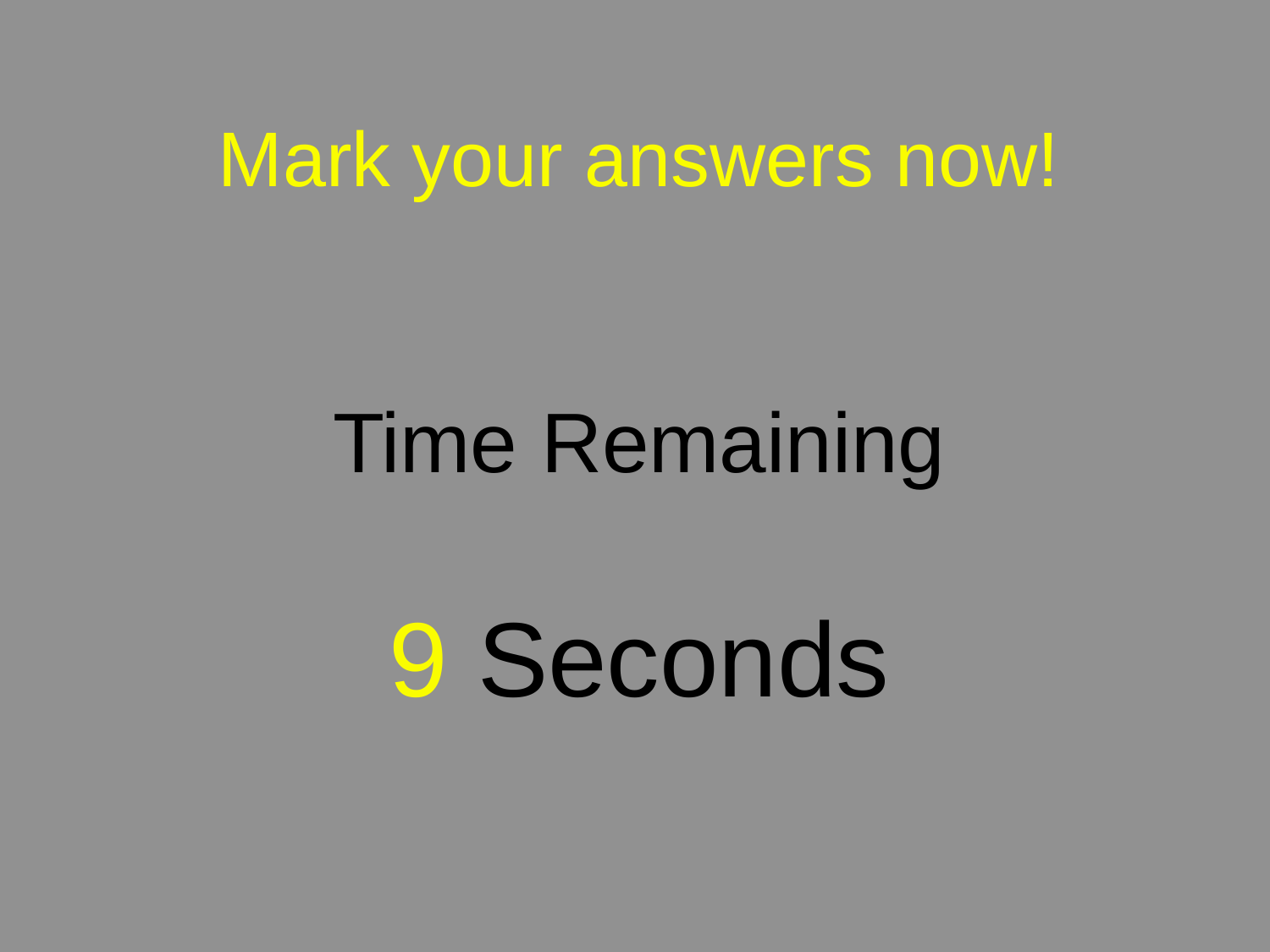

# Mark your answers now! Time Remaining 9 Seconds